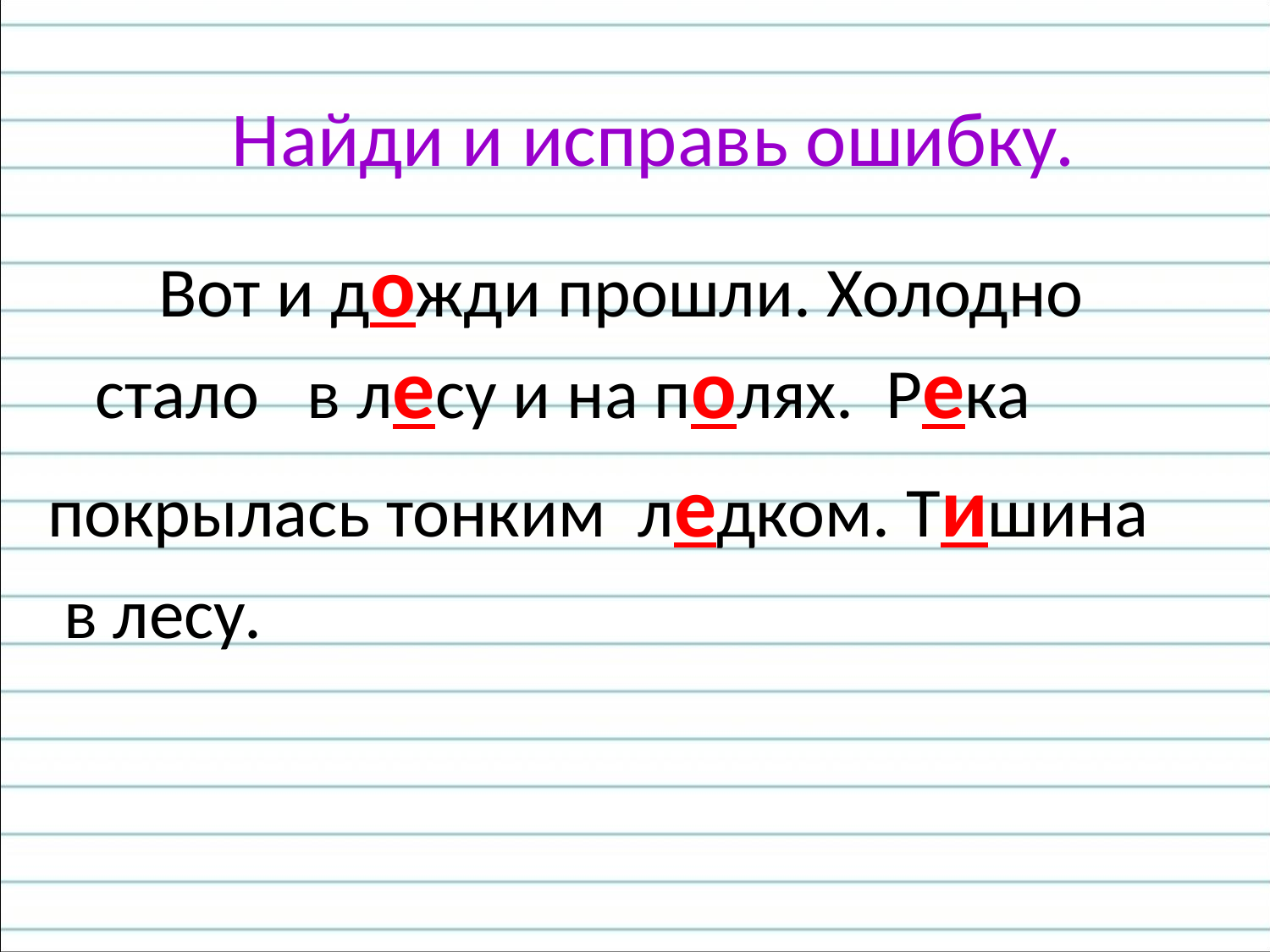

# Найди и исправь ошибку.
       Вот и дожди прошли. Холодно стало   в лесу и на полях.  Река
покрылась тонким  ледком. Тишина
 в лесу.